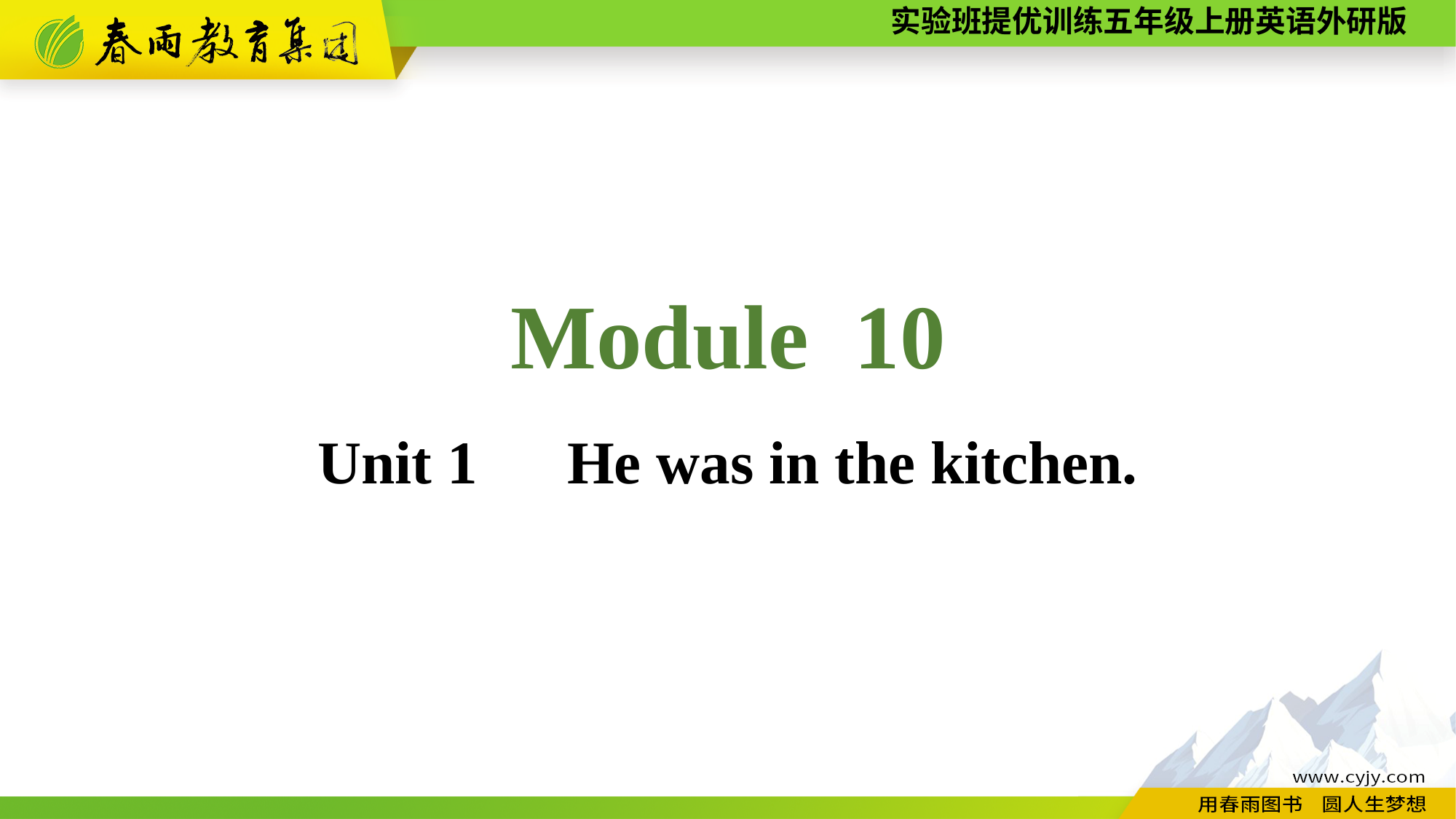

Module  10
Unit 1　He was in the kitchen.